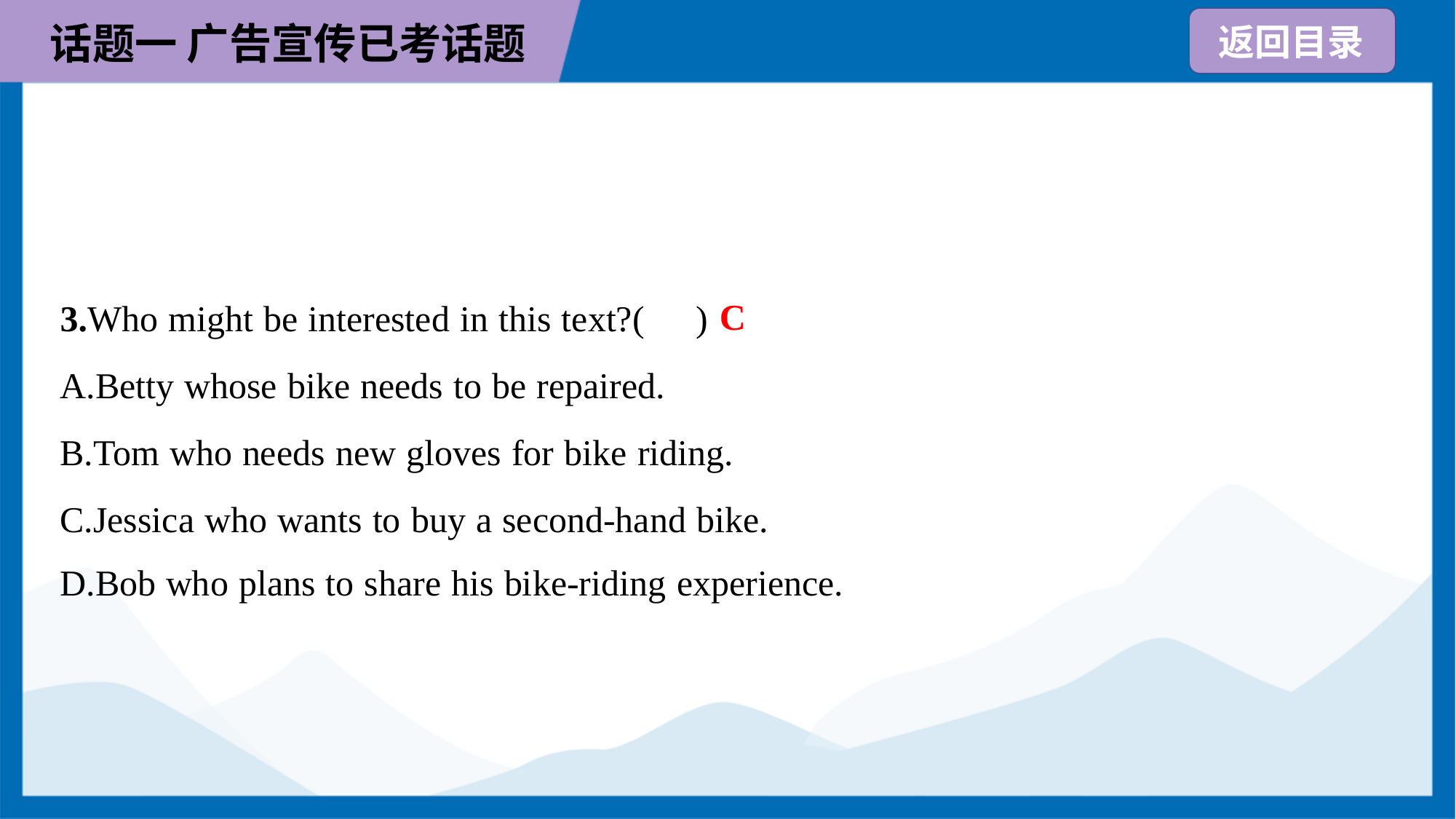

C
3.Who might be interested in this text?(     )
A.Betty whose bike needs to be repaired.
B.Tom who needs new gloves for bike riding.
C.Jessica who wants to buy a second-hand bike.
D.Bob who plans to share his bike-riding experience.